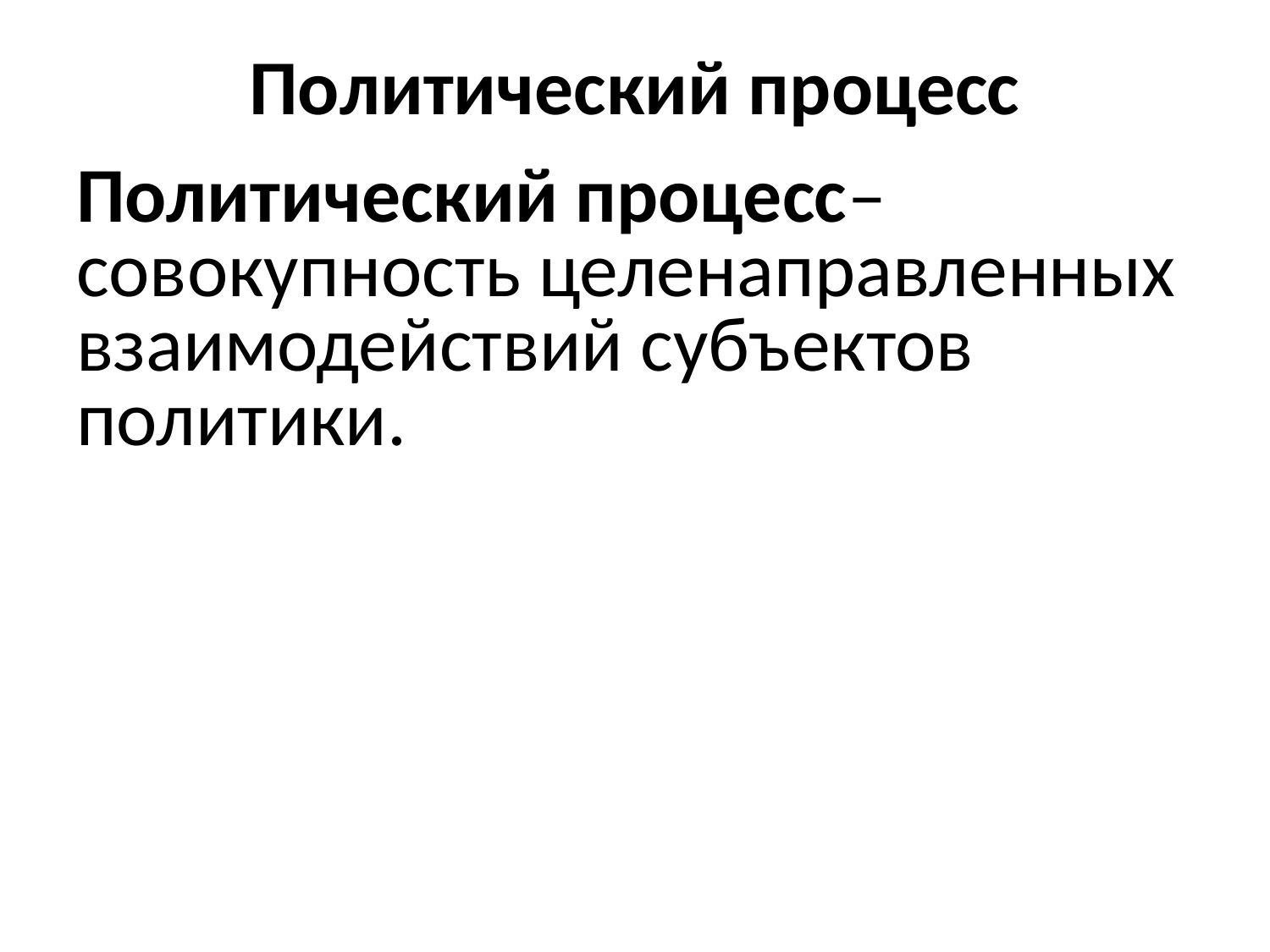

# Политический процесс
Политический процесс– совокупность целенаправленных взаимодействий субъектов политики.